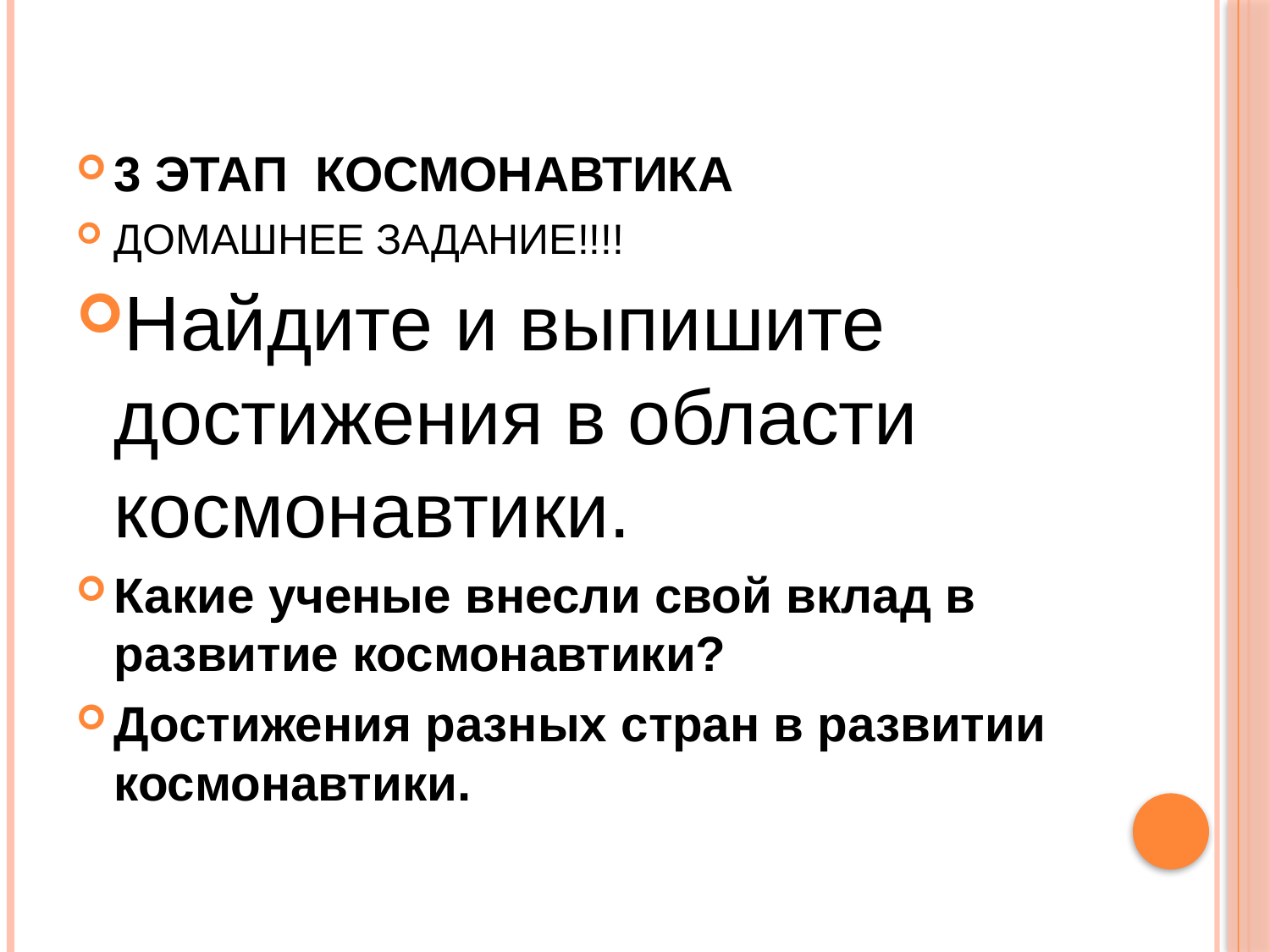

#
3 ЭТАП  КОСМОНАВТИКА
ДОМАШНЕЕ ЗАДАНИЕ!!!!
Найдите и выпишите достижения в области космонавтики.
Какие ученые внесли свой вклад в развитие космонавтики?
Достижения разных стран в развитии космонавтики.